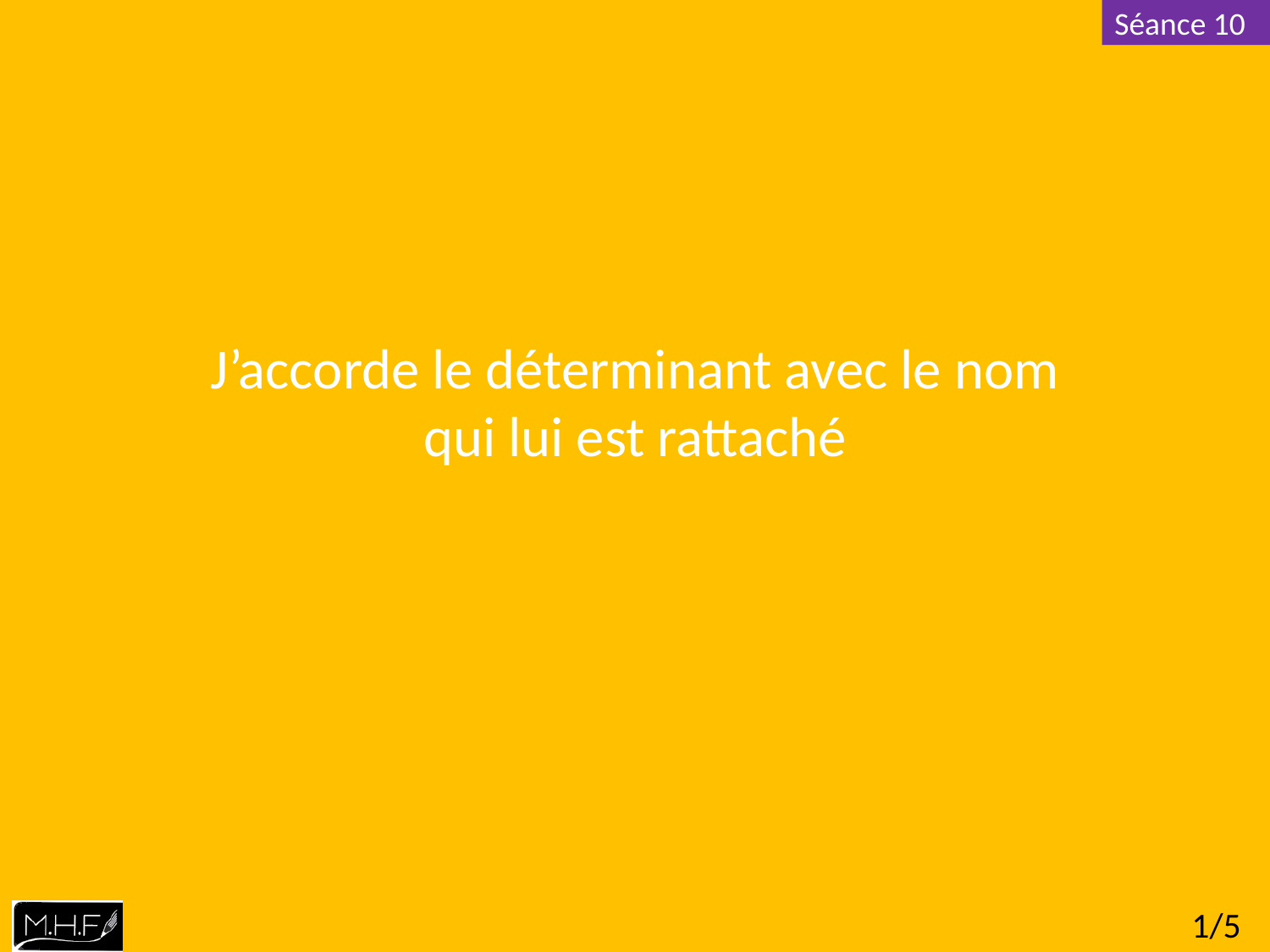

J’accorde le déterminant avec le nom qui lui est rattaché
1/5